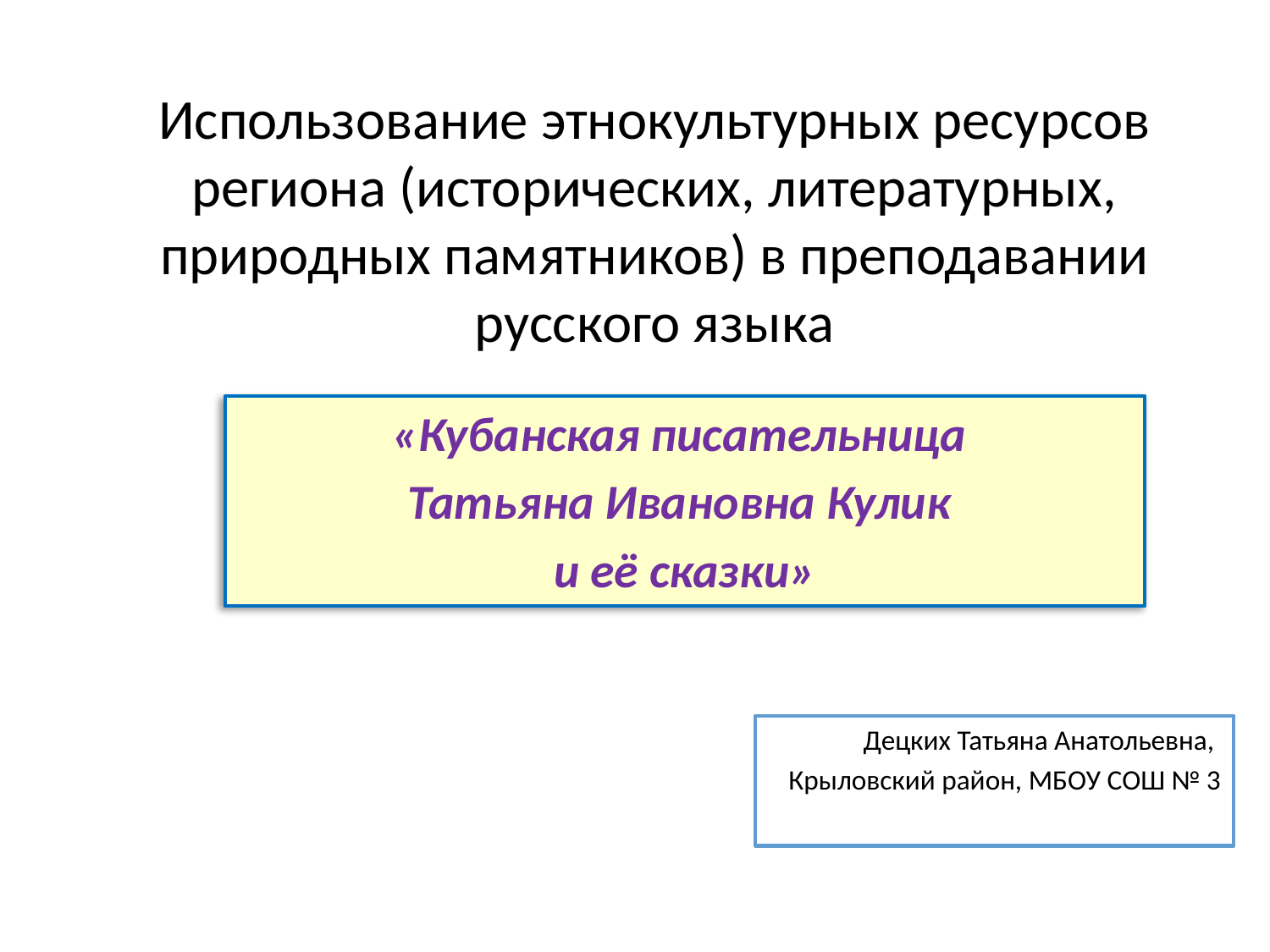

# Использование этнокультурных ресурсов региона (исторических, литературных, природных памятников) в преподавании русского языка
«Кубанская писательница
Татьяна Ивановна Кулик
и её сказки»
Децких Татьяна Анатольевна,
Крыловский район, МБОУ СОШ № 3